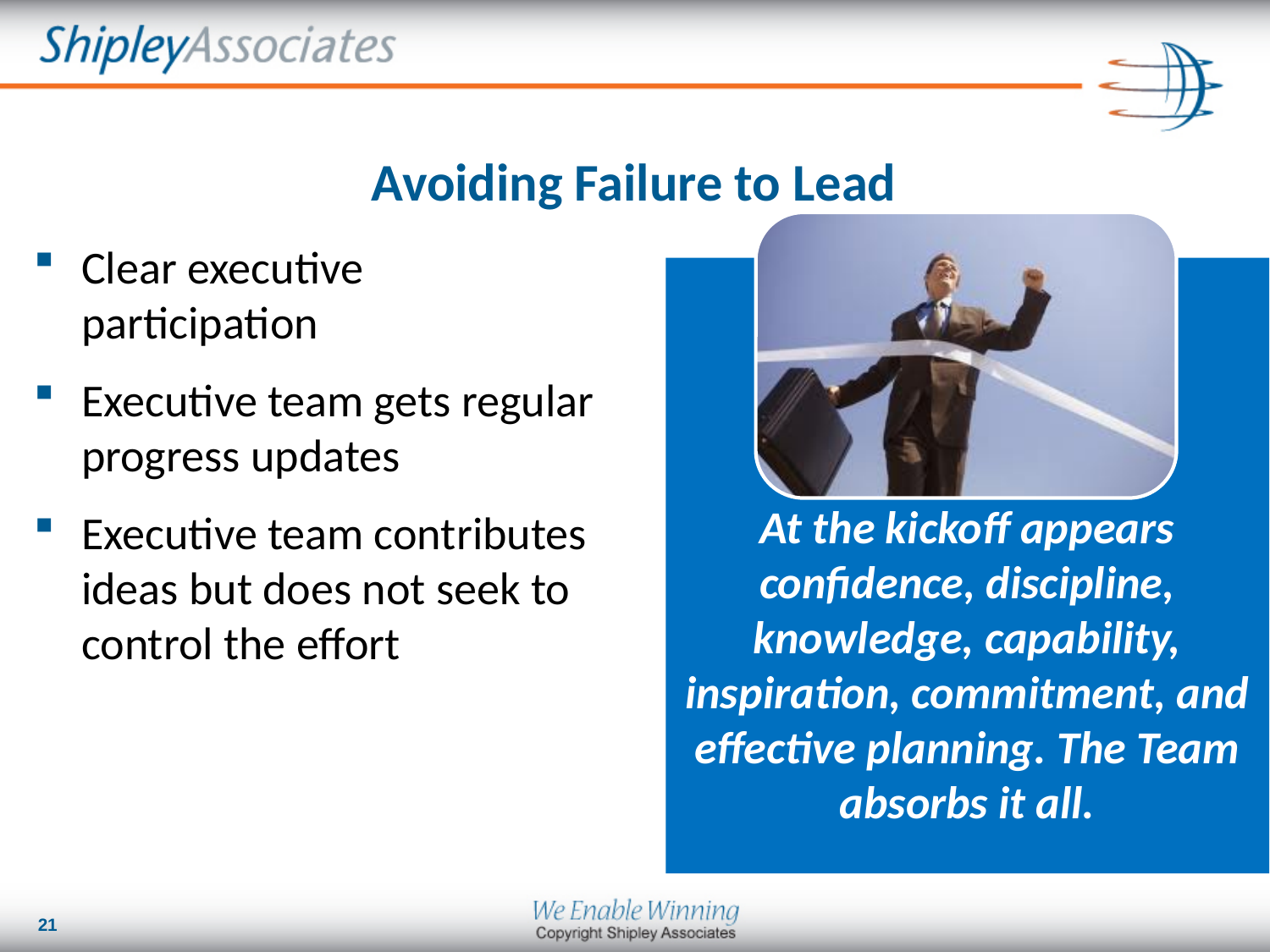

# Avoiding Failure to Lead

Clear executive participation
Executive team gets regular progress updates
Executive team contributes ideas but does not seek to control the effort

At the kickoff appears confidence, discipline, knowledge, capability, inspiration, commitment, and effective planning. The Team absorbs it all.
21